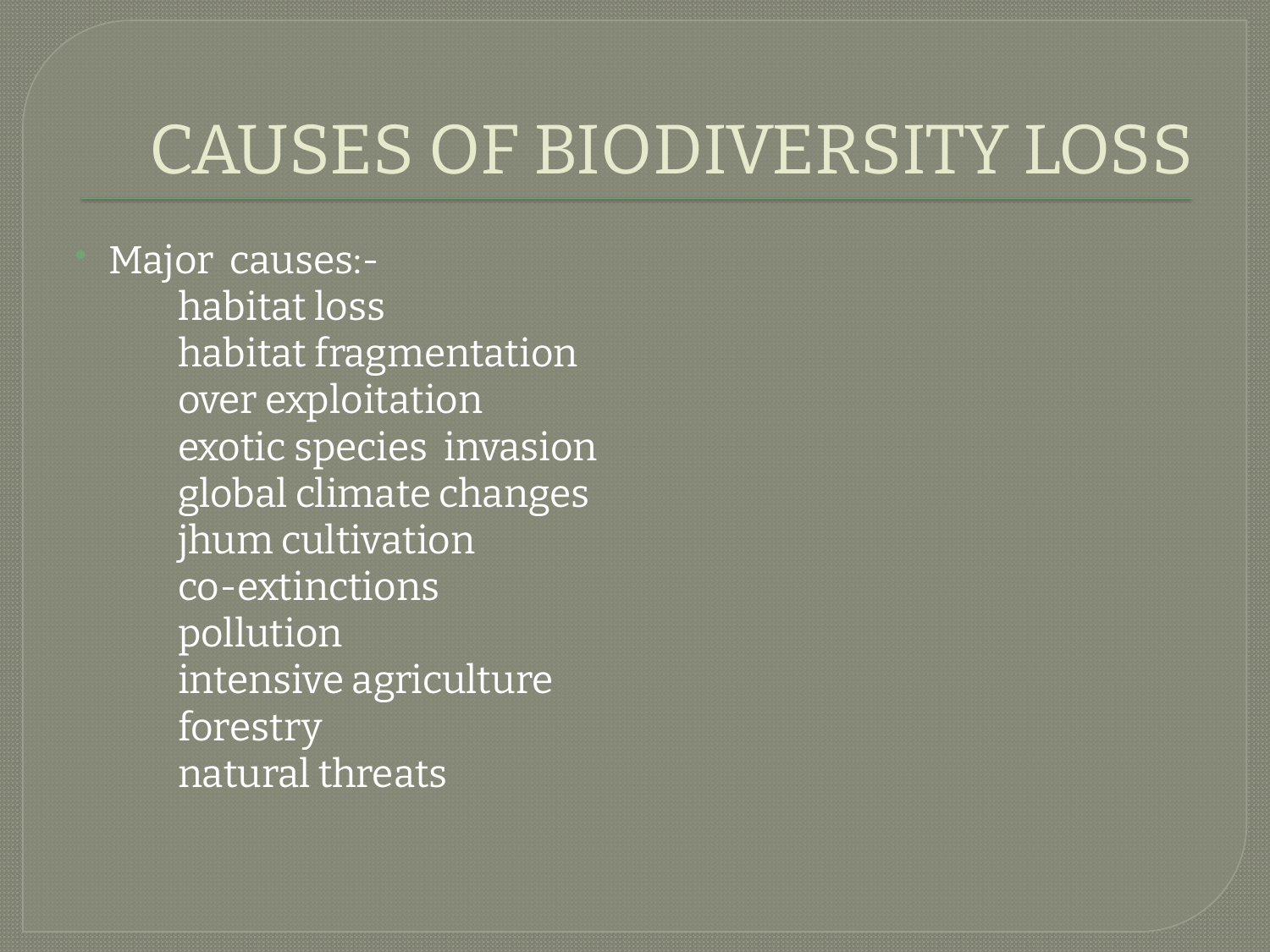

# CAUSES OF BIODIVERSITY LOSS
Major  causes:-
             habitat loss
             habitat fragmentation
             over exploitation
             exotic species  invasion
             global climate changes
             jhum cultivation
             co-extinctions
             pollution
             intensive agriculture
             forestry
             natural threats